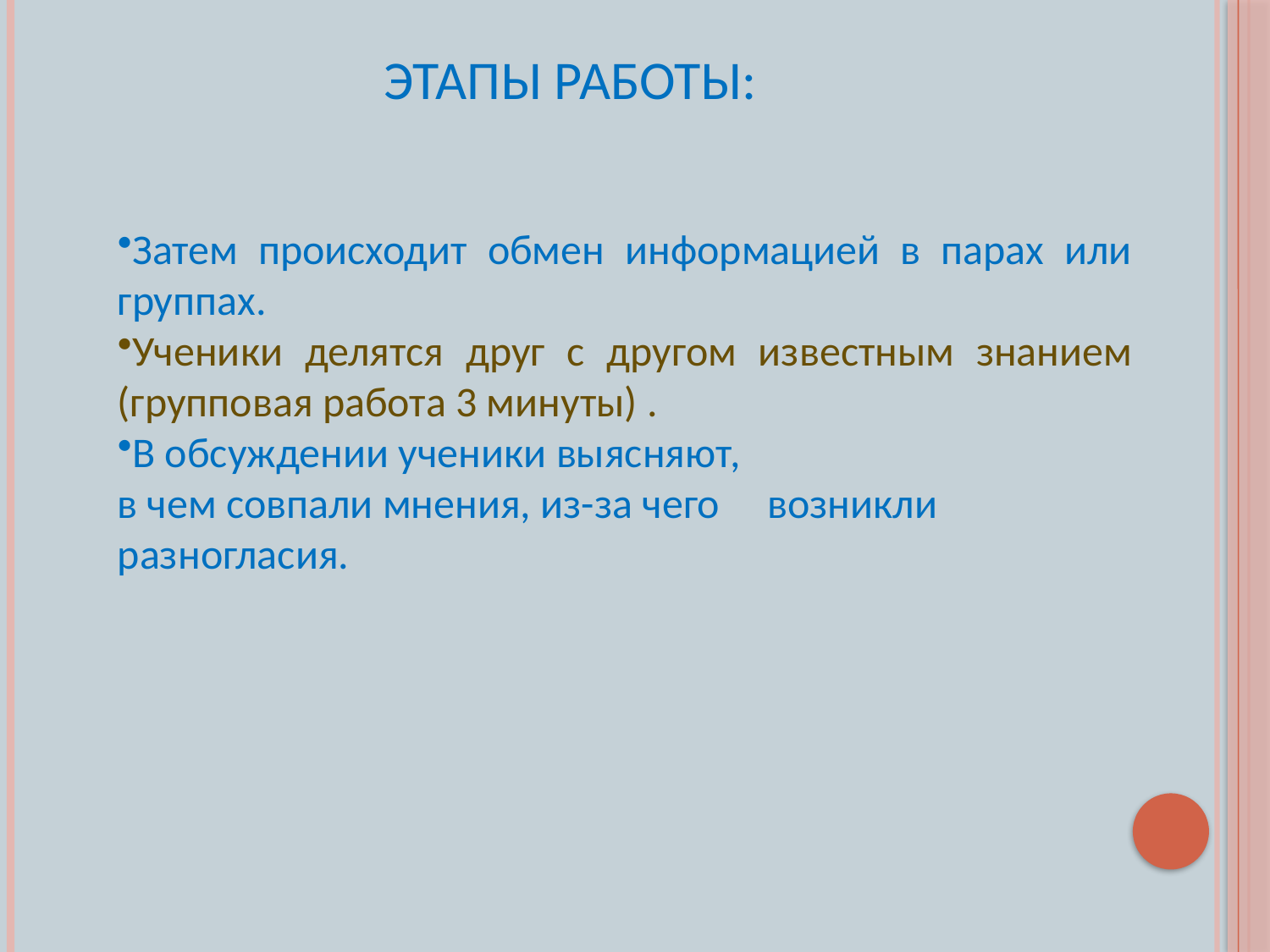

# Этапы работы:
Затем происходит обмен информацией в парах или группах.
Ученики делятся друг с другом известным знанием (групповая работа 3 минуты) .
В обсуждении ученики выясняют,
в чем совпали мнения, из-за чего     возникли разногласия.